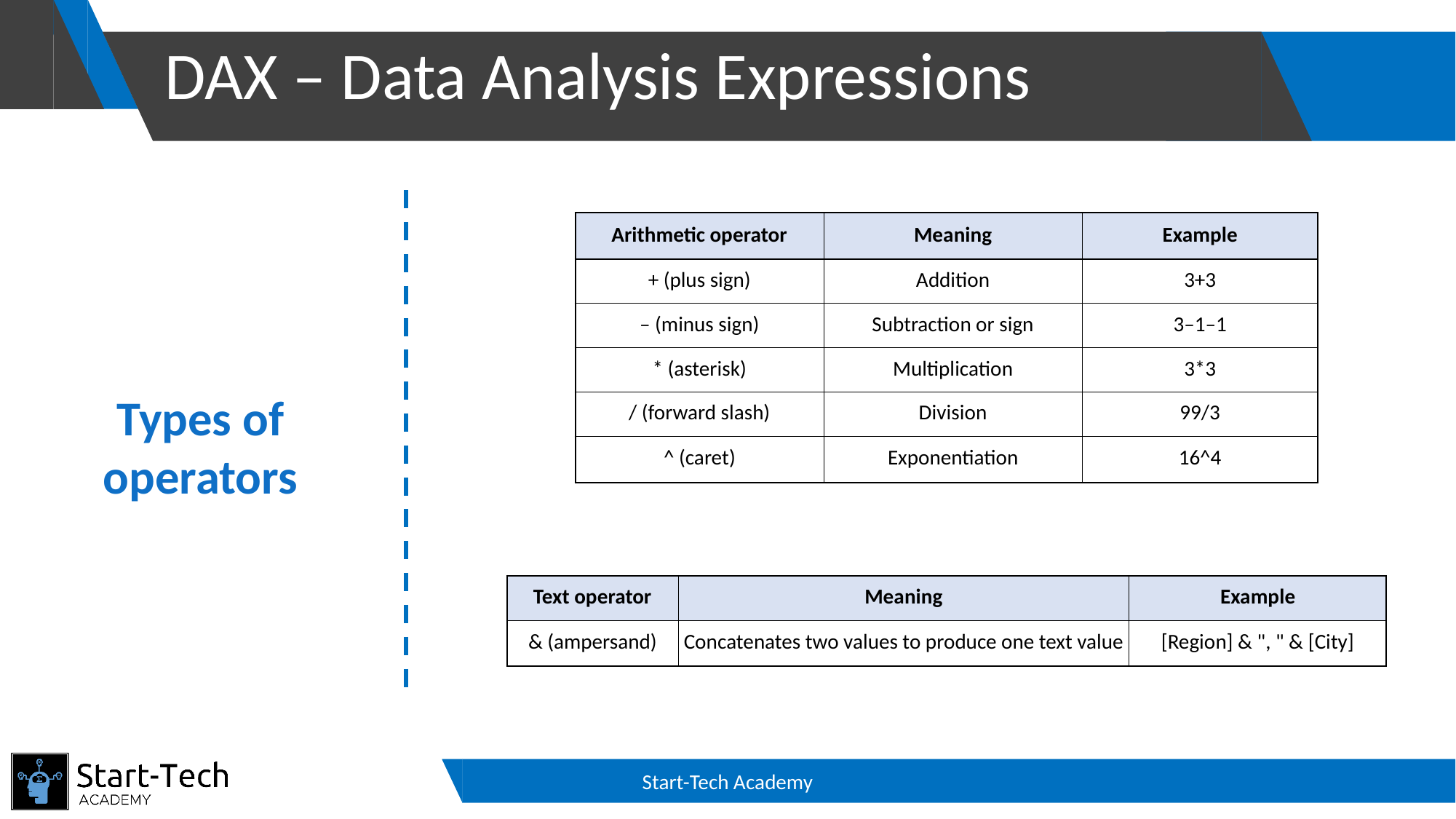

# DAX – Data Analysis Expressions
| Arithmetic operator | Meaning | Example |
| --- | --- | --- |
| + (plus sign) | Addition | 3+3 |
| – (minus sign) | Subtraction or sign | 3–1–1 |
| \* (asterisk) | Multiplication | 3\*3 |
| / (forward slash) | Division | 99/3 |
| ^ (caret) | Exponentiation | 16^4 |
Types of operators
| Text operator | Meaning | Example |
| --- | --- | --- |
| & (ampersand) | Concatenates two values to produce one text value | [Region] & ", " & [City] |
Start-Tech Academy